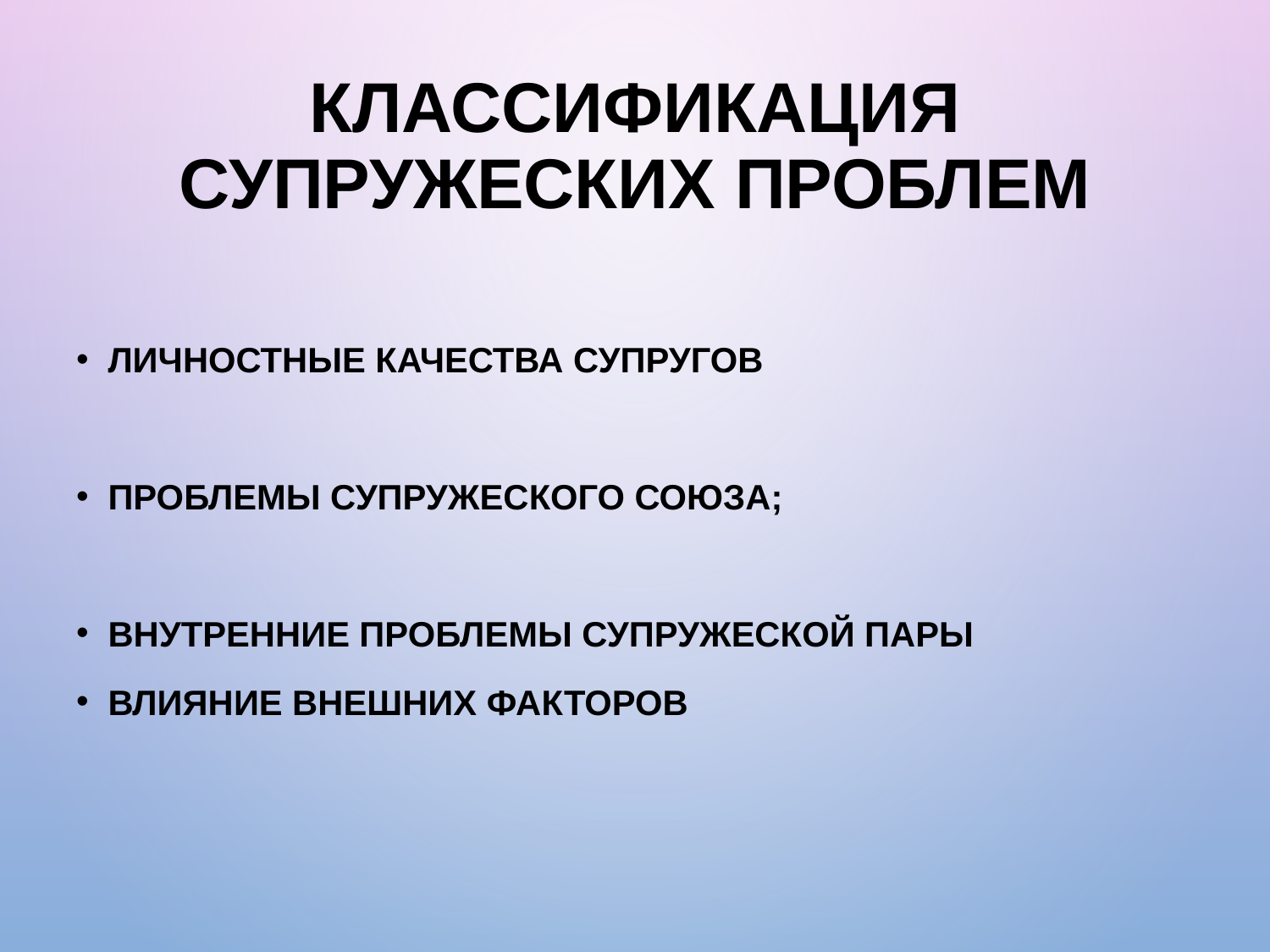

# Классификация супружеских проблем

Личностные качества супругов

Проблемы супружеского союза;

Внутренние проблемы супружеской пары
Влияние внешних факторов